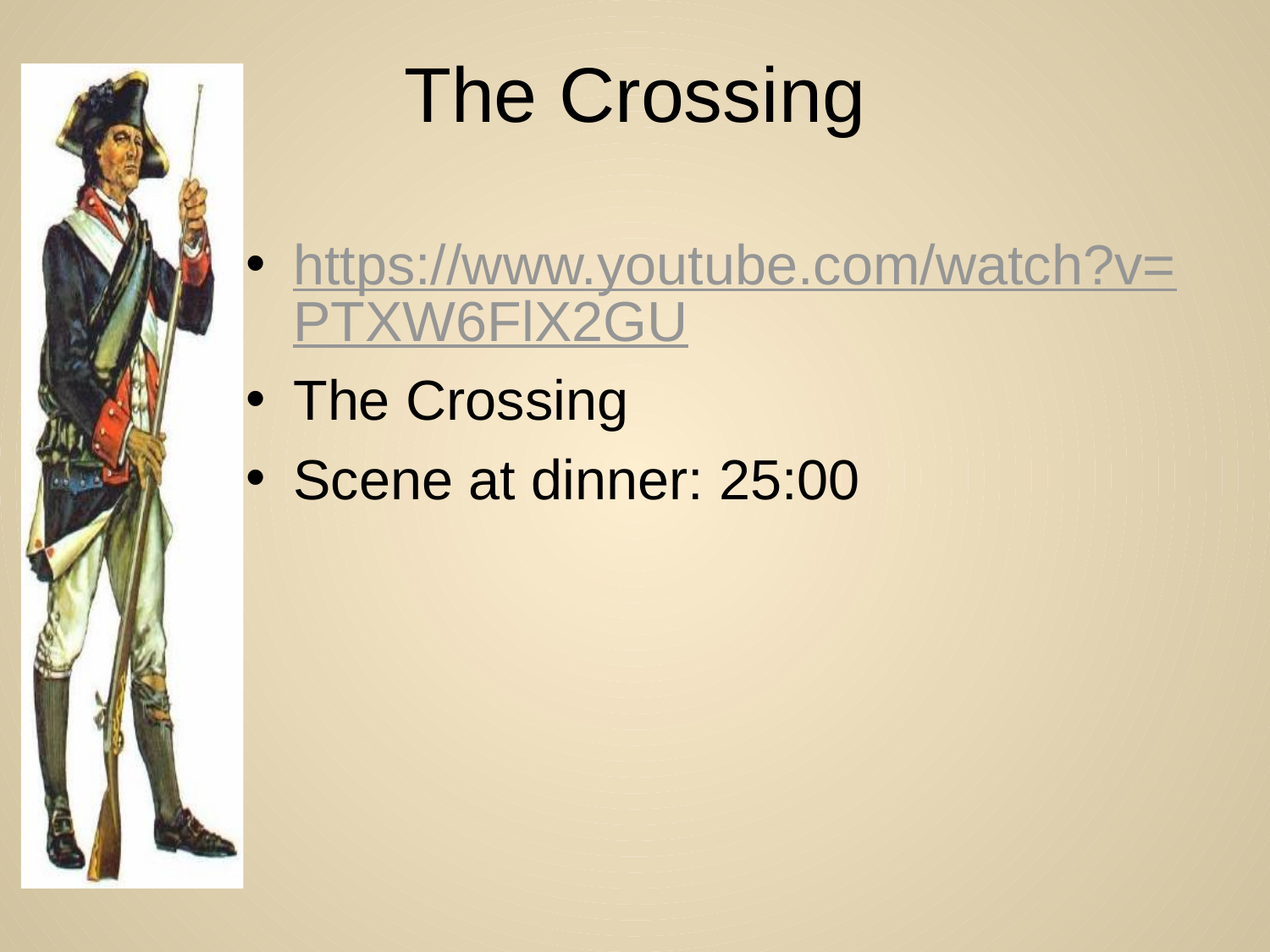

# The Crossing
https://www.youtube.com/watch?v=PTXW6FlX2GU
The Crossing
Scene at dinner: 25:00